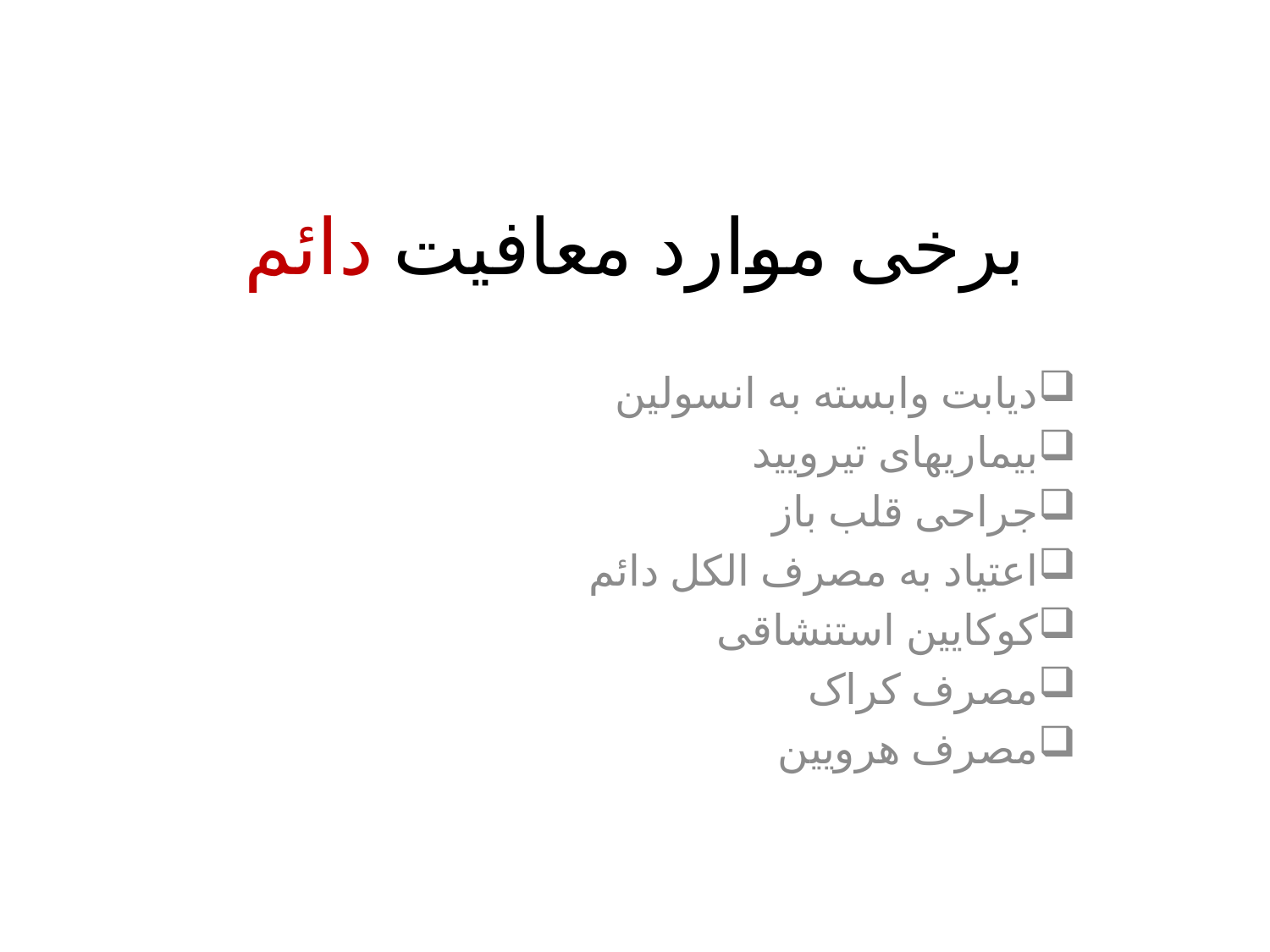

# برخی موارد معافیت دائم
دیابت وابسته به انسولین
بیماریهای تیرویید
جراحی قلب باز
اعتیاد به مصرف الکل دائم
کوکایین استنشاقی
مصرف کراک
مصرف هرویین